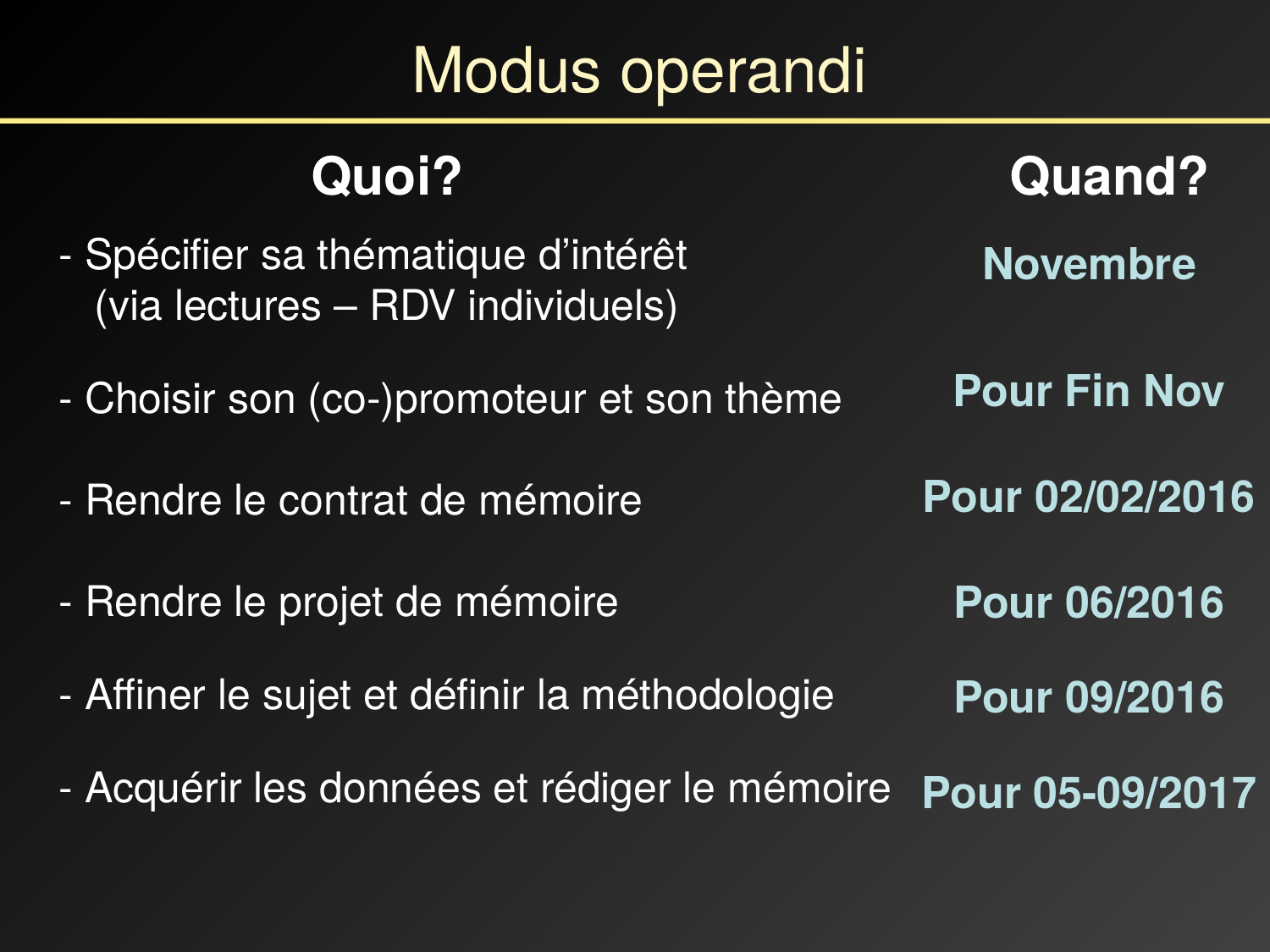

Modus operandi

                 Quoi?                                     Quand?

- Spécifier sa thématique d’intérêt
   (via lectures – RDV individuels)

- Choisir son (co-)promoteur et son thème

- Rendre le contrat de mémoire

- Rendre le projet de mémoire

- Affiner le sujet et définir la méthodologie

- Acquérir les données et rédiger le mémoire

Novembre

Pour Fin Nov

Pour 02/02/2016

Pour 06/2016

Pour 09/2016

Pour 05-09/2017